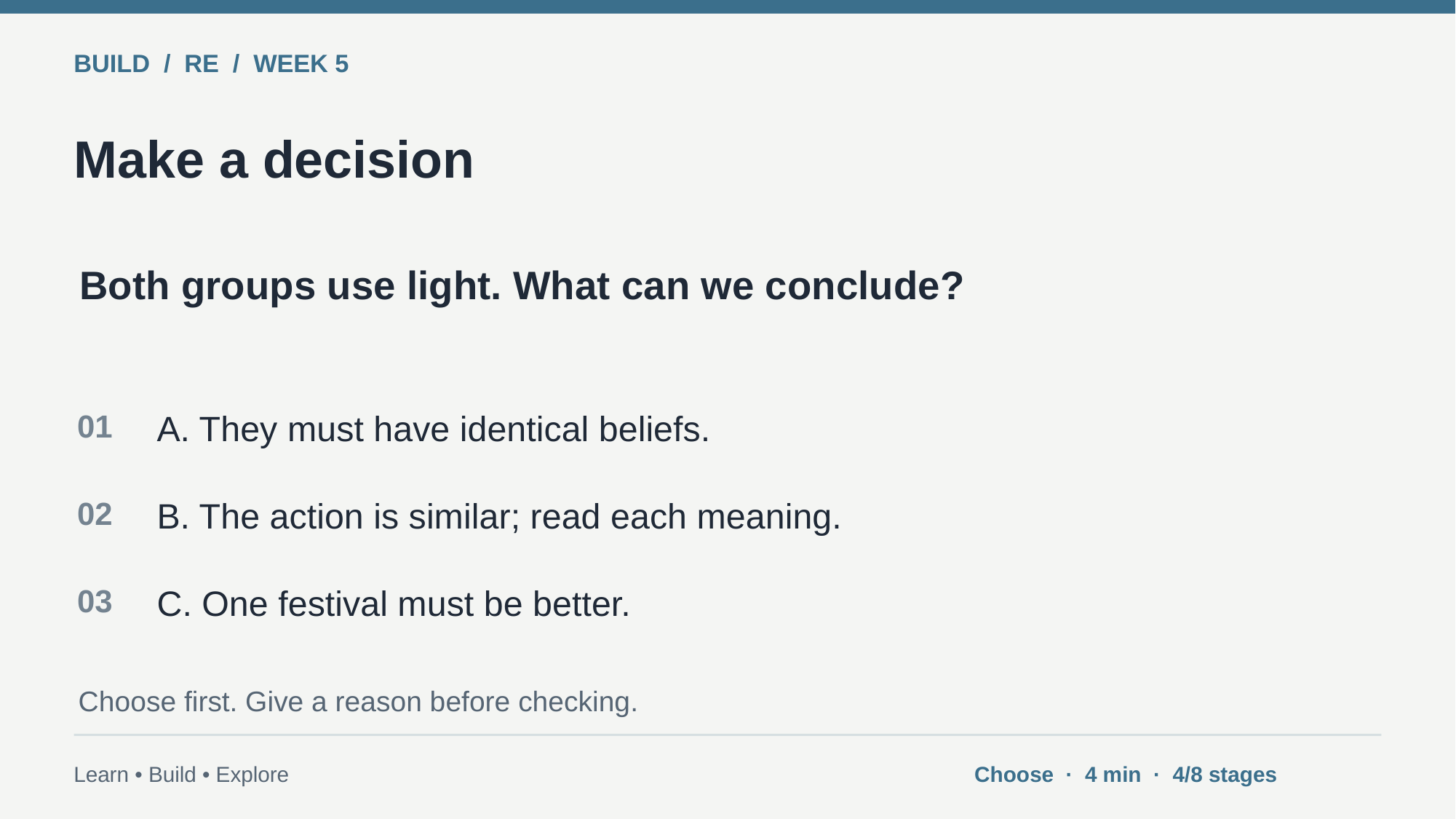

BUILD  /  RE  /  WEEK 5
Make a decision
Both groups use light. What can we conclude?
01
A. They must have identical beliefs.
02
B. The action is similar; read each meaning.
03
C. One festival must be better.
Choose first. Give a reason before checking.

Learn • Build • Explore
Choose  ·  4 min  ·  4/8 stages